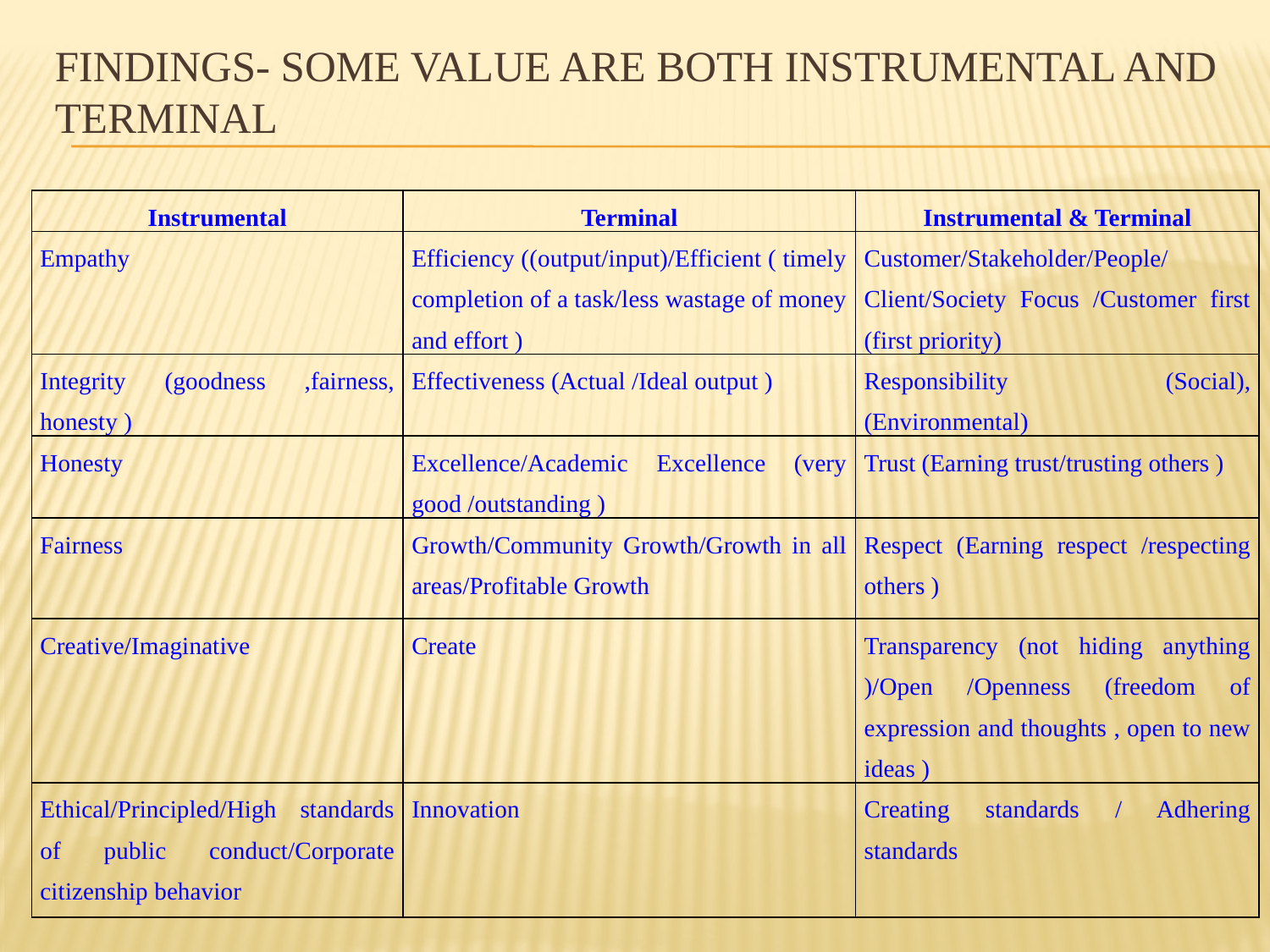

# FINDINGS- SOME VALUE ARE BOTH INSTRUMENTAL AND TERMINAL
| Instrumental | Terminal | Instrumental & Terminal |
| --- | --- | --- |
| Empathy | Efficiency ((output/input)/Efficient ( timely completion of a task/less wastage of money and effort ) | Customer/Stakeholder/People/ Client/Society Focus /Customer first (first priority) |
| Integrity (goodness ,fairness, honesty ) | Effectiveness (Actual /Ideal output ) | Responsibility (Social),(Environmental) |
| Honesty | Excellence/Academic Excellence (very good /outstanding ) | Trust (Earning trust/trusting others ) |
| Fairness | Growth/Community Growth/Growth in all areas/Profitable Growth | Respect (Earning respect /respecting others ) |
| Creative/Imaginative | Create | Transparency (not hiding anything )/Open /Openness (freedom of expression and thoughts , open to new ideas ) |
| Ethical/Principled/High standards of public conduct/Corporate citizenship behavior | Innovation | Creating standards / Adhering standards |